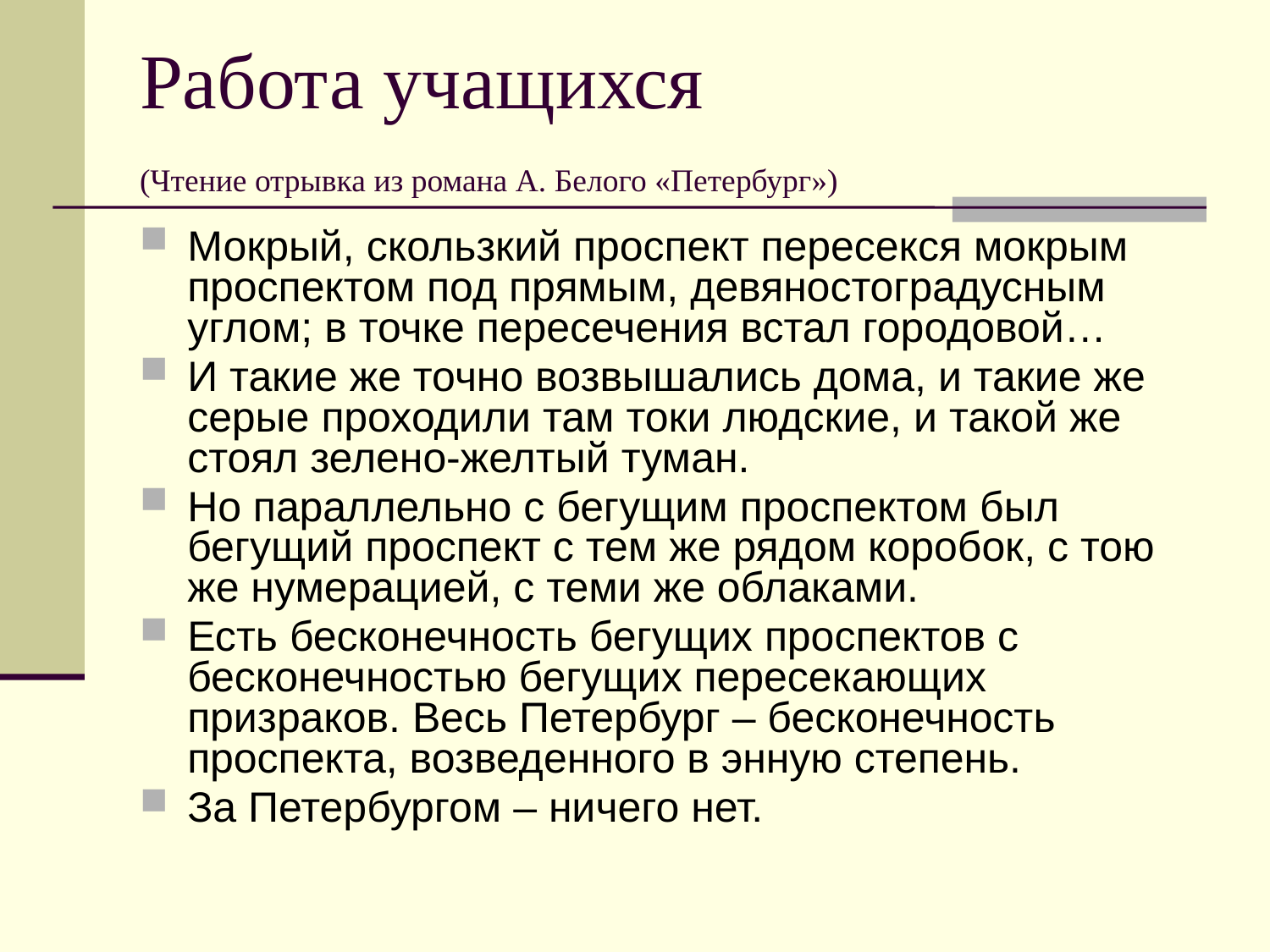

# Работа учащихся (Чтение отрывка из романа А. Белого «Петербург»)
Мокрый, скользкий проспект пересекся мокрым проспектом под прямым, девяностоградусным углом; в точке пересечения встал городовой…
И такие же точно возвышались дома, и такие же серые проходили там токи людские, и такой же стоял зелено-желтый туман.
Но параллельно с бегущим проспектом был бегущий проспект с тем же рядом коробок, с тою же нумерацией, с теми же облаками.
Есть бесконечность бегущих проспектов с бесконечностью бегущих пересекающих призраков. Весь Петербург – бесконечность проспекта, возведенного в энную степень.
За Петербургом – ничего нет.